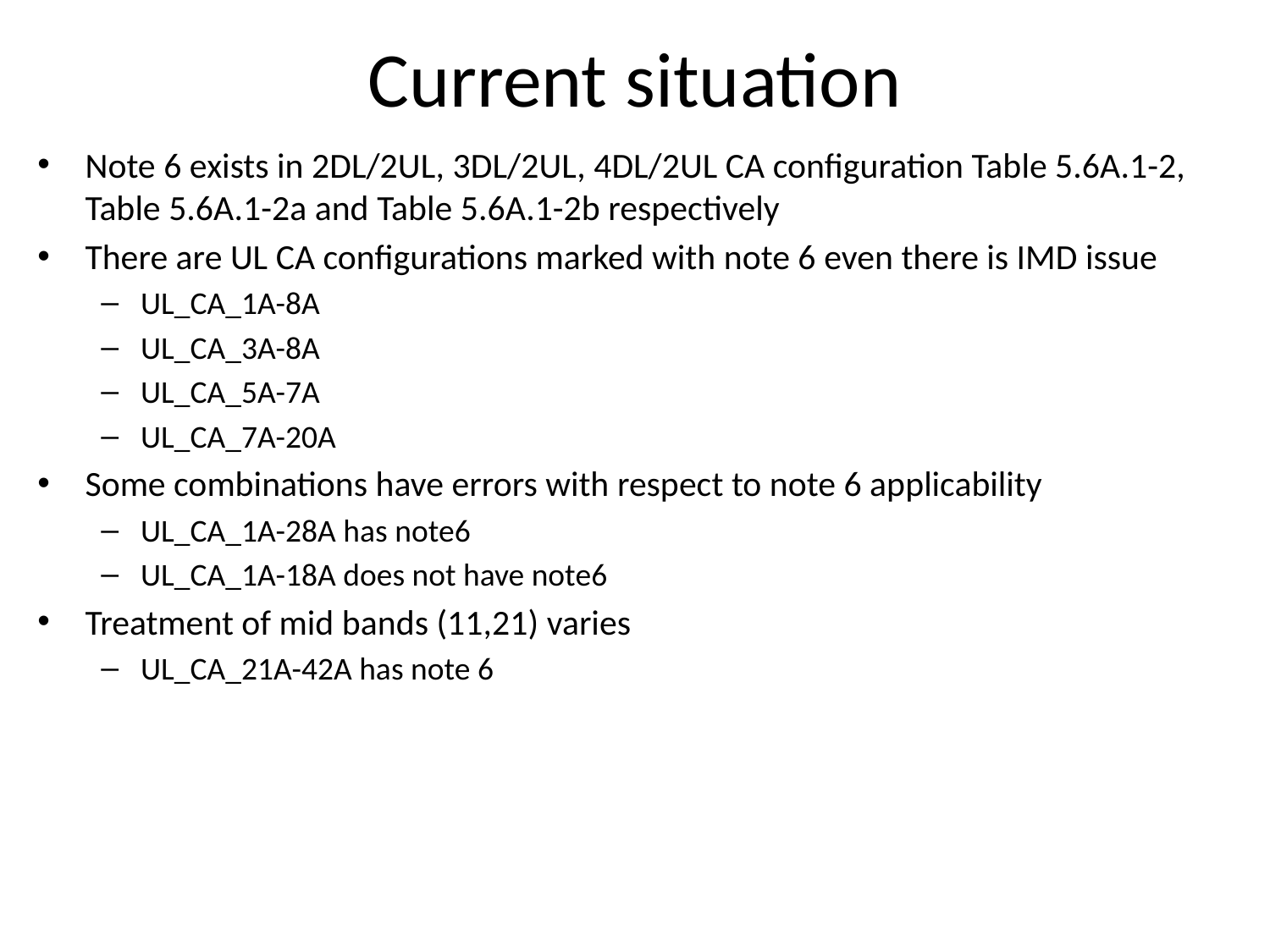

# Current situation
Note 6 exists in 2DL/2UL, 3DL/2UL, 4DL/2UL CA configuration Table 5.6A.1-2, Table 5.6A.1-2a and Table 5.6A.1-2b respectively
There are UL CA configurations marked with note 6 even there is IMD issue
UL_CA_1A-8A
UL_CA_3A-8A
UL_CA_5A-7A
UL_CA_7A-20A
Some combinations have errors with respect to note 6 applicability
UL_CA_1A-28A has note6
UL_CA_1A-18A does not have note6
Treatment of mid bands (11,21) varies
UL_CA_21A-42A has note 6